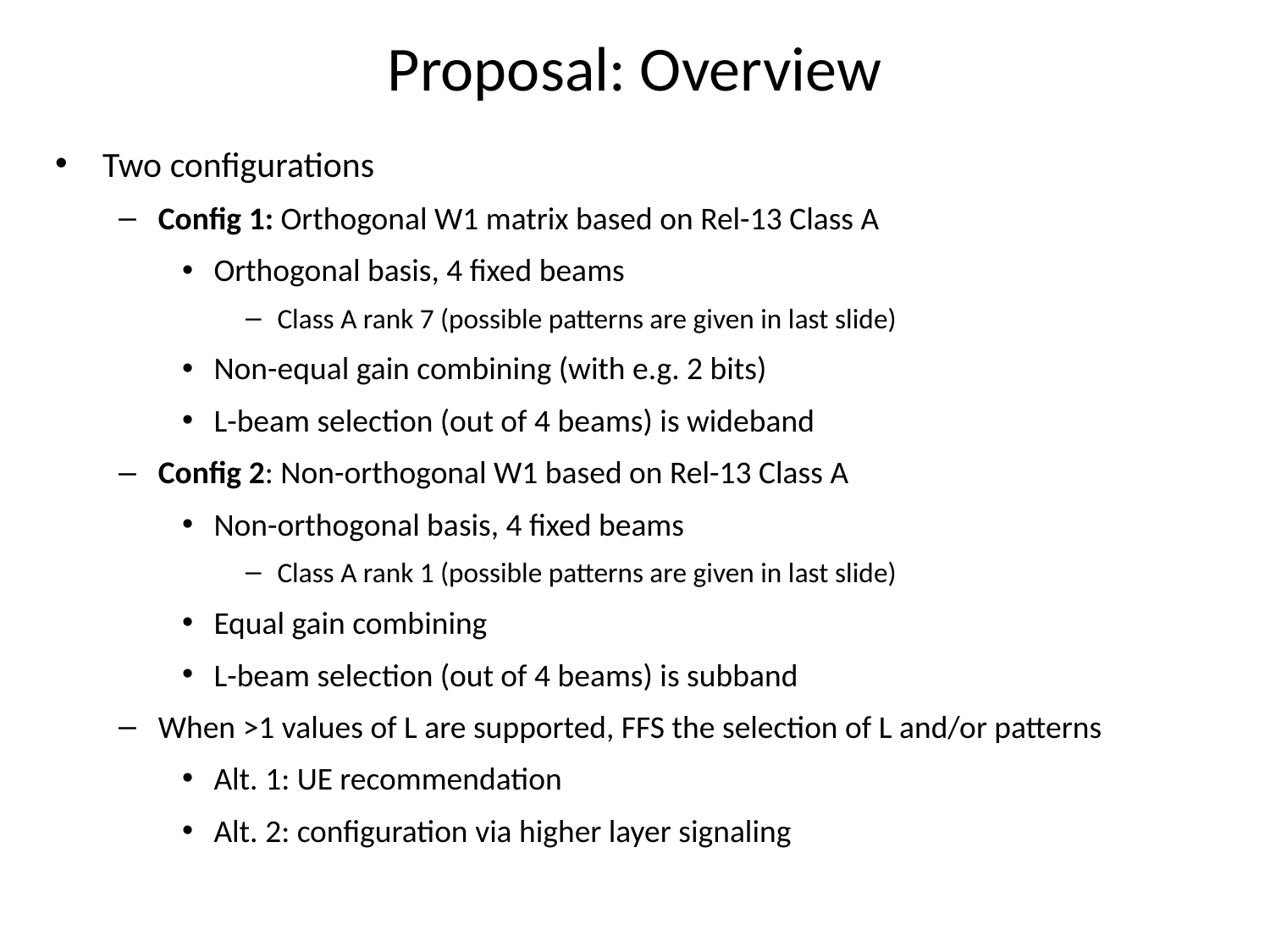

# Proposal: Overview
Two configurations
Config 1: Orthogonal W1 matrix based on Rel-13 Class A
Orthogonal basis, 4 fixed beams
Class A rank 7 (possible patterns are given in last slide)
Non-equal gain combining (with e.g. 2 bits)
L-beam selection (out of 4 beams) is wideband
Config 2: Non-orthogonal W1 based on Rel-13 Class A
Non-orthogonal basis, 4 fixed beams
Class A rank 1 (possible patterns are given in last slide)
Equal gain combining
L-beam selection (out of 4 beams) is subband
When >1 values of L are supported, FFS the selection of L and/or patterns
Alt. 1: UE recommendation
Alt. 2: configuration via higher layer signaling